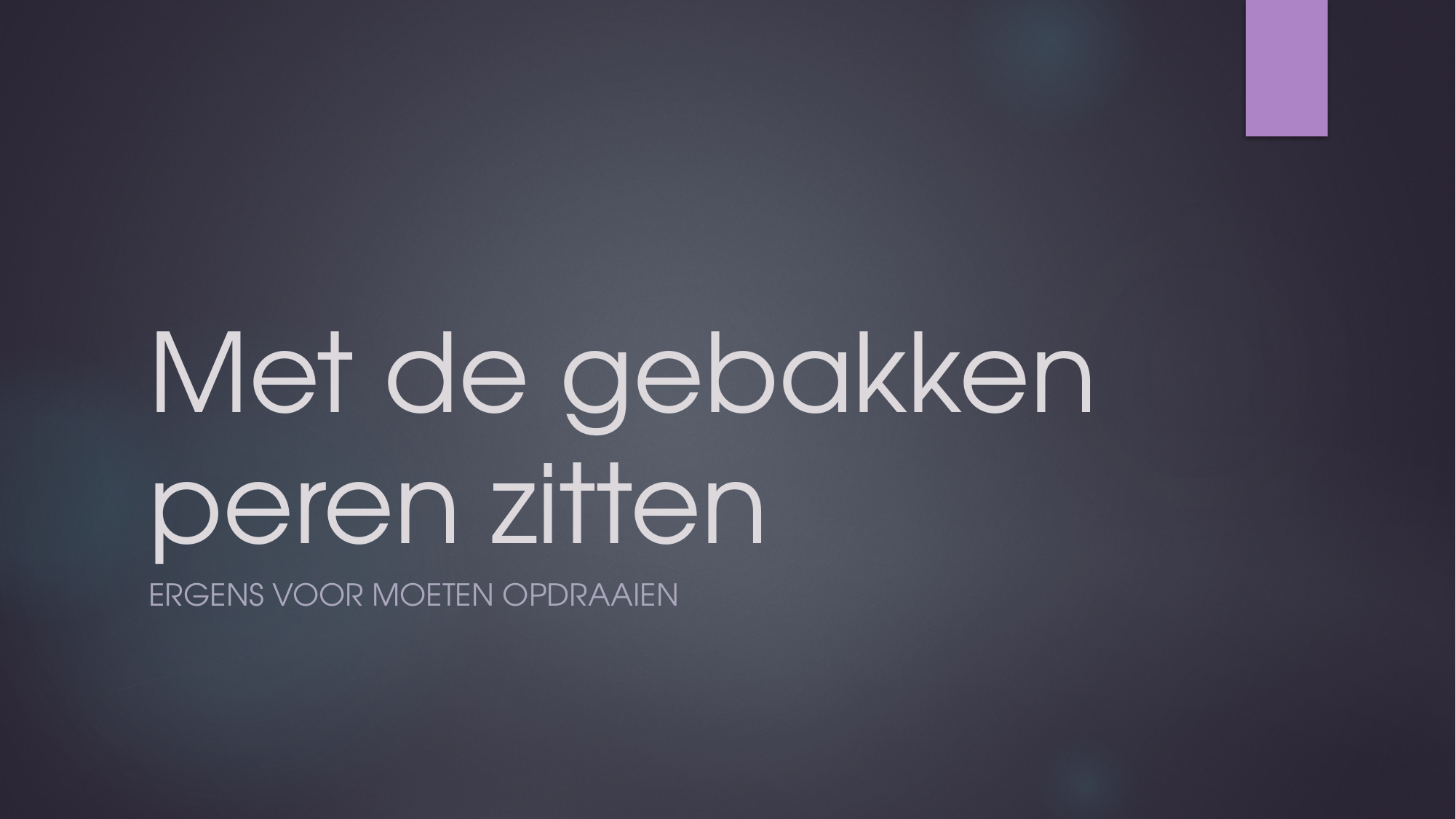

# Met de gebakken peren zitten
Ergens voor moeten opdraaien